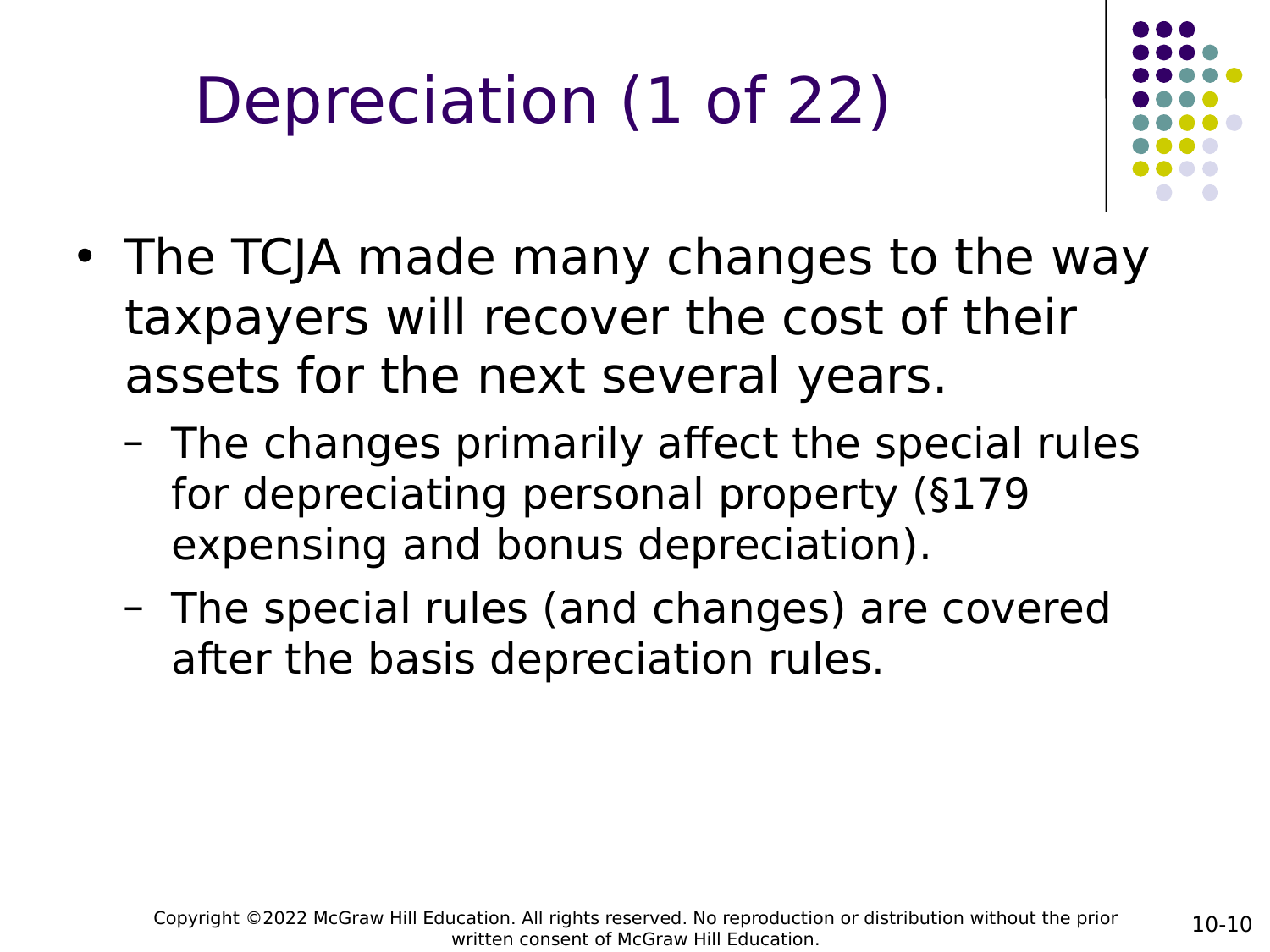

# Depreciation (1 of 22)
The TCJA made many changes to the way taxpayers will recover the cost of their assets for the next several years.
The changes primarily affect the special rules for depreciating personal property (§179 expensing and bonus depreciation).
The special rules (and changes) are covered after the basis depreciation rules.
10-10